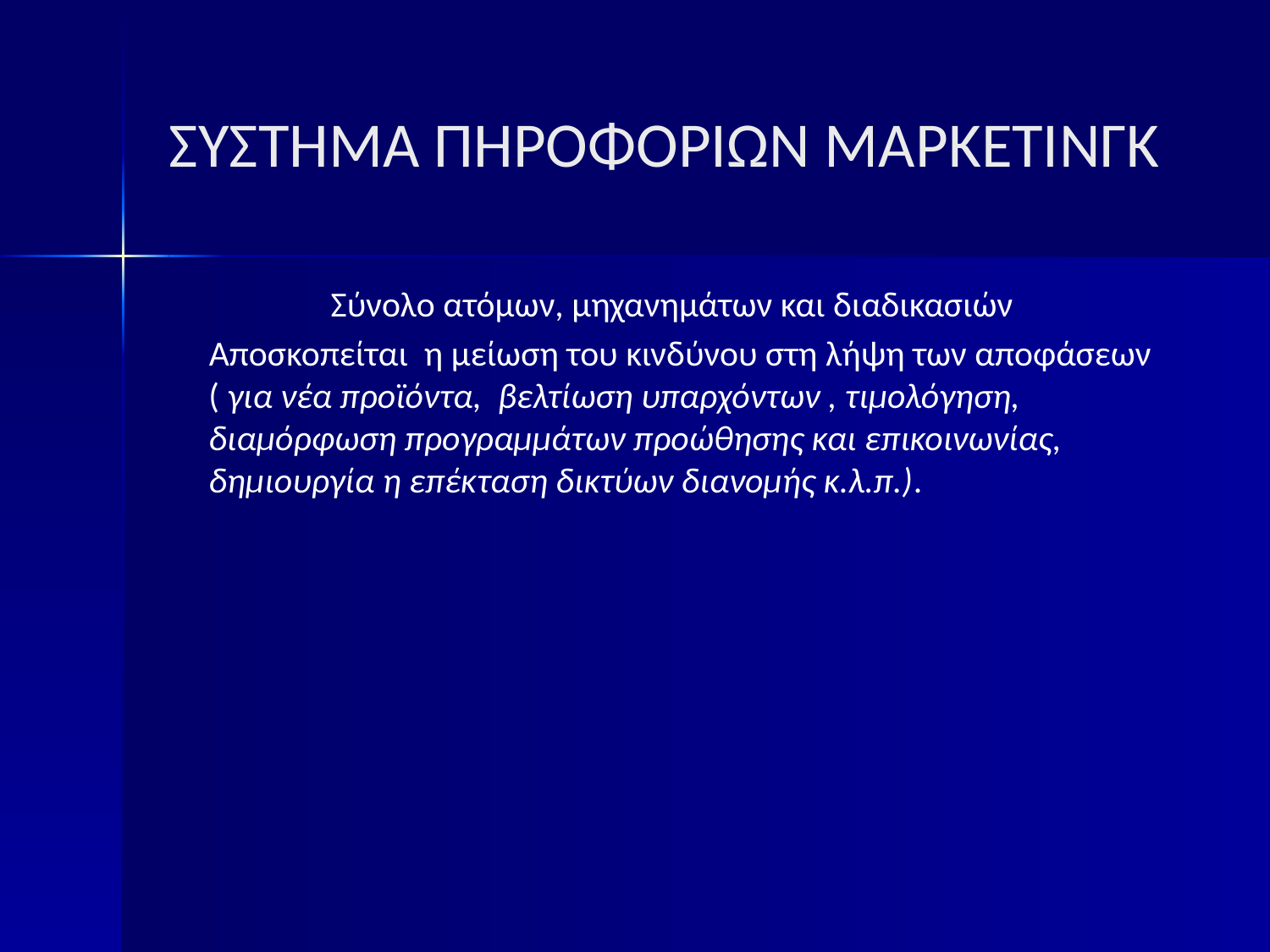

# ΣΥΣΤΗΜΑ ΠΗΡΟΦΟΡΙΩΝ ΜΑΡΚΕΤΙΝΓΚ
Σύνολο ατόμων, μηχανημάτων και διαδικασιών
      Αποσκοπείται  η μείωση του κινδύνου στη λήψη των αποφάσεων   ( για νέα προϊόντα,  βελτίωση υπαρχόντων , τιμολόγηση, διαμόρφωση προγραμμάτων προώθησης και επικοινωνίας,  δημιουργία η επέκταση δικτύων διανομής κ.λ.π.).